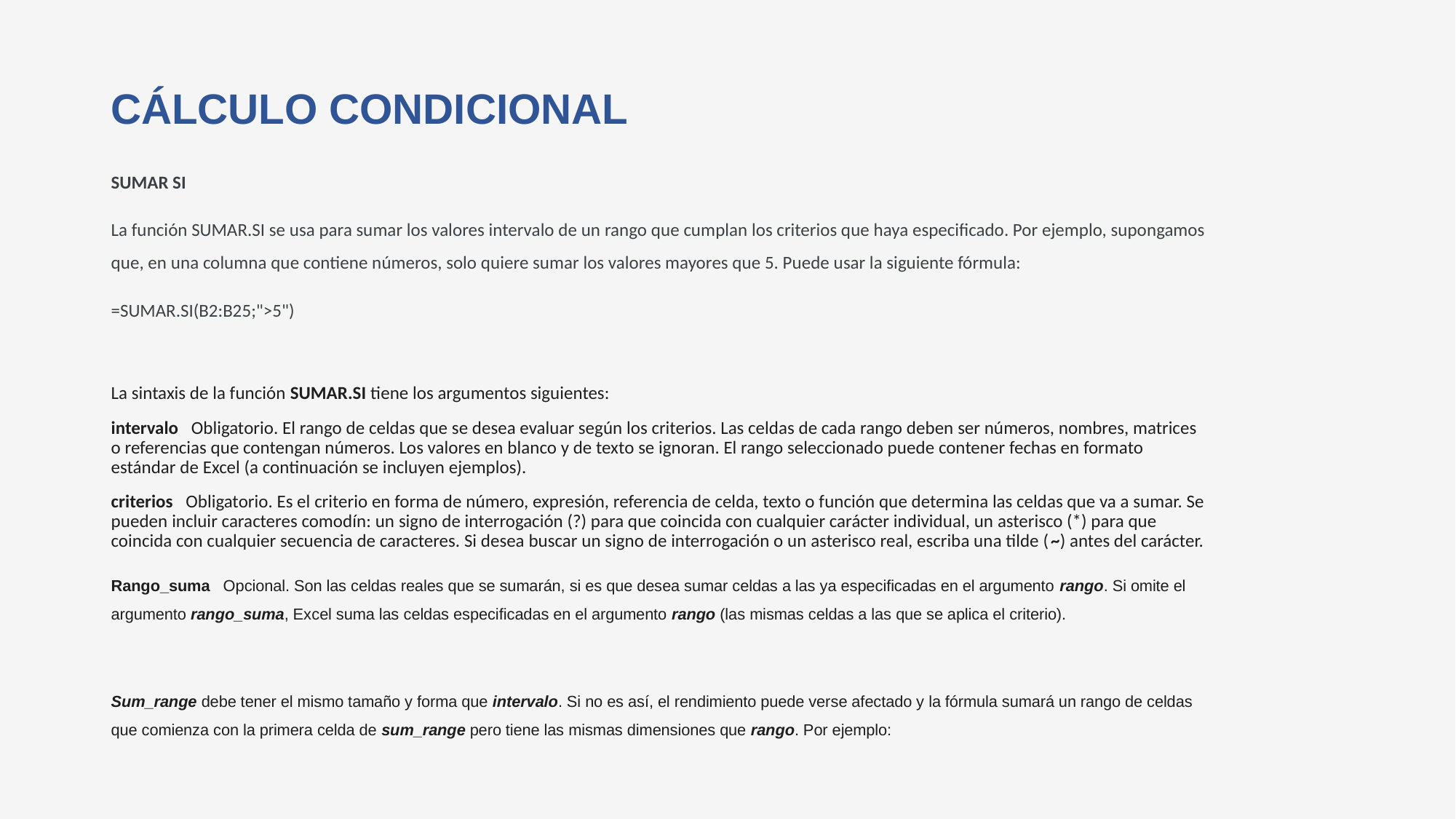

# CÁLCULO CONDICIONAL
SUMAR SI
La función SUMAR.SI se usa para sumar los valores intervalo de un rango que cumplan los criterios que haya especificado. Por ejemplo, supongamos que, en una columna que contiene números, solo quiere sumar los valores mayores que 5. Puede usar la siguiente fórmula:
=SUMAR.SI(B2:B25;">5")

La sintaxis de la función SUMAR.SI tiene los argumentos siguientes:
intervalo   Obligatorio. El rango de celdas que se desea evaluar según los criterios. Las celdas de cada rango deben ser números, nombres, matrices o referencias que contengan números. Los valores en blanco y de texto se ignoran. El rango seleccionado puede contener fechas en formato estándar de Excel (a continuación se incluyen ejemplos).
criterios   Obligatorio. Es el criterio en forma de número, expresión, referencia de celda, texto o función que determina las celdas que va a sumar. Se pueden incluir caracteres comodín: un signo de interrogación (?) para que coincida con cualquier carácter individual, un asterisco (*) para que coincida con cualquier secuencia de caracteres. Si desea buscar un signo de interrogación o un asterisco real, escriba una tilde (~) antes del carácter.
Rango_suma   Opcional. Son las celdas reales que se sumarán, si es que desea sumar celdas a las ya especificadas en el argumento rango. Si omite el argumento rango_suma, Excel suma las celdas especificadas en el argumento rango (las mismas celdas a las que se aplica el criterio).

Sum_range debe tener el mismo tamaño y forma que intervalo. Si no es así, el rendimiento puede verse afectado y la fórmula sumará un rango de celdas que comienza con la primera celda de sum_range pero tiene las mismas dimensiones que rango. Por ejemplo: